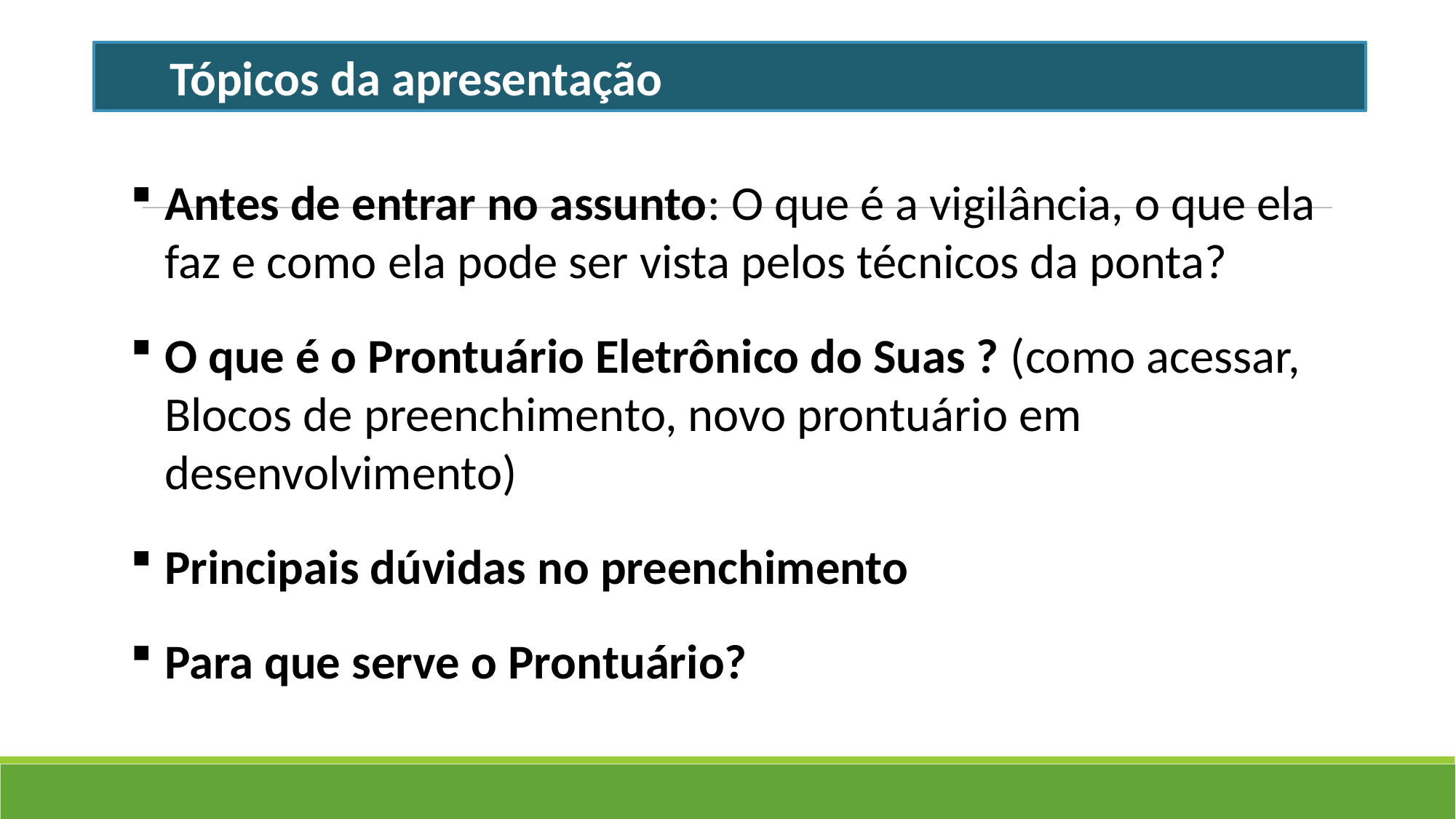

Tópicos da apresentação
Antes de entrar no assunto: O que é a vigilância, o que ela faz e como ela pode ser vista pelos técnicos da ponta?
O que é o Prontuário Eletrônico do Suas ? (como acessar, Blocos de preenchimento, novo prontuário em desenvolvimento)
Principais dúvidas no preenchimento
Para que serve o Prontuário?